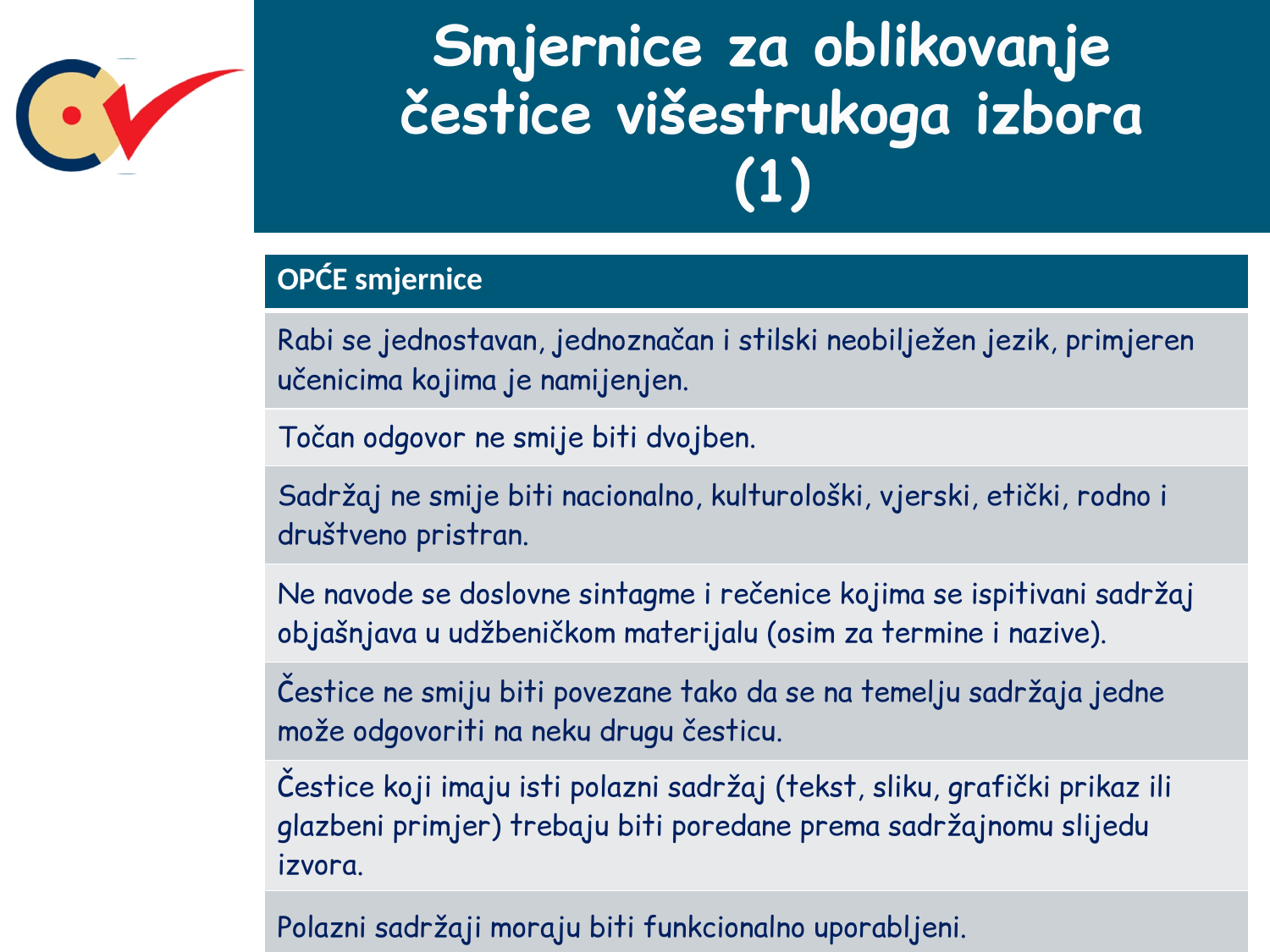

# Smjernice za oblikovanje čestice višestrukoga izbora (1)
| OPĆE smjernice |
| --- |
| Rabi se jednostavan, jednoznačan i stilski neobilježen jezik, primjeren učenicima kojima je namijenjen. |
| Točan odgovor ne smije biti dvojben. |
| Sadržaj ne smije biti nacionalno, kulturološki, vjerski, etički, rodno i društveno pristran. |
| Ne navode se doslovne sintagme i rečenice kojima se ispitivani sadržaj objašnjava u udžbeničkom materijalu (osim za termine i nazive). |
| Čestice ne smiju biti povezane tako da se na temelju sadržaja jedne može odgovoriti na neku drugu česticu. |
| Čestice koji imaju isti polazni sadržaj (tekst, sliku, grafički prikaz ili glazbeni primjer) trebaju biti poredane prema sadržajnomu slijedu izvora. |
| Polazni sadržaji moraju biti funkcionalno uporabljeni. |